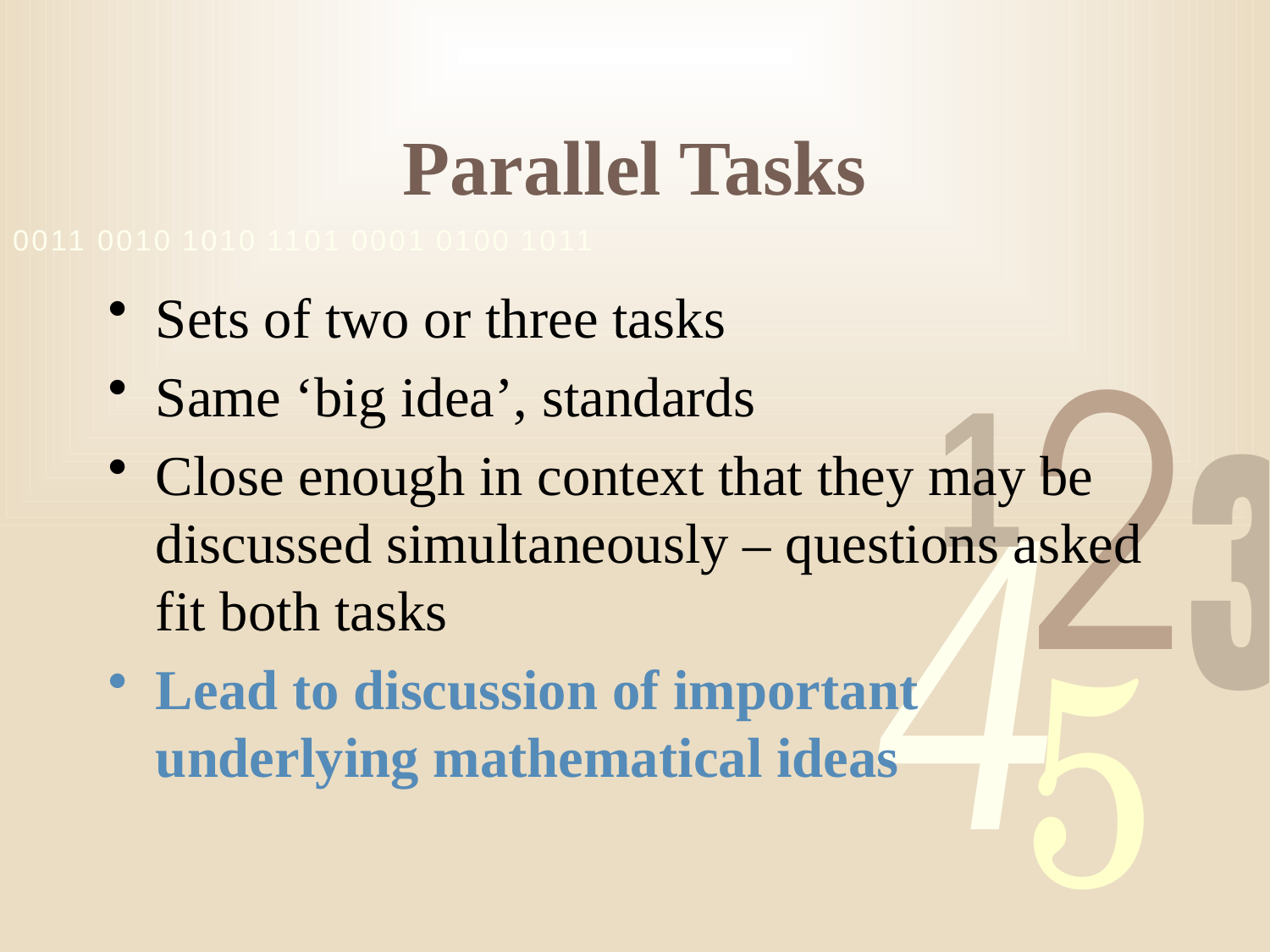

# Parallel Tasks
Sets of two or three tasks
Same ‘big idea’, standards
Close enough in context that they may be discussed simultaneously – questions asked fit both tasks
Lead to discussion of important underlying mathematical ideas